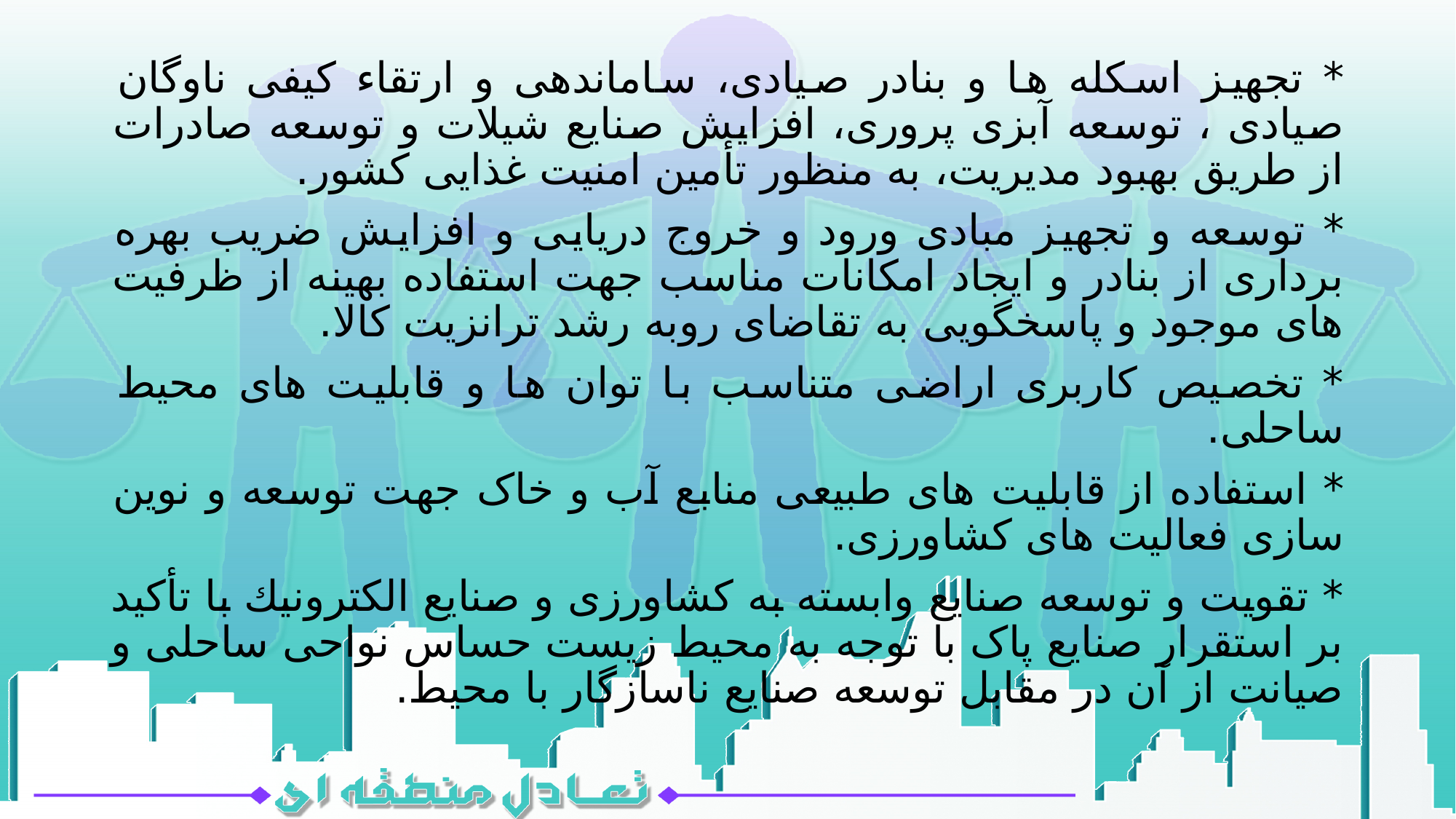

* تجهیز اسکله ها و بنادر صیادی، ساماندهی و ارتقاء کیفی ناوگان صیادی ، توسعه آبزی پروری، افزایش صنایع شیلات و توسعه صادرات از طریق بهبود مدیریت، به منظور تأمین امنیت غذایی کشور.
* توسعه و تجهیز مبادی ورود و خروج دریایی و افزایش ضریب بهره برداری از بنادر و ایجاد امکانات مناسب جهت استفاده بهینه از ظرفیت های موجود و پاسخگویی به تقاضای روبه رشد ترانزیت کالا.
* تخصیص کاربری اراضی متناسب با توان ها و قابلیت های محیط ساحلی.
* استفاده از قابلیت های طبیعی منابع آب و خاک جهت توسعه و نوین سازی فعالیت های کشاورزی.
* تقویت و توسعه صنایع وابسته به کشاورزی و صنایع الکترونیك با تأکید بر استقرار صنایع پاک با توجه به محیط زیست حساس نواحی ساحلی و صیانت از آن در مقابل توسعه صنایع ناسازگار با محیط.